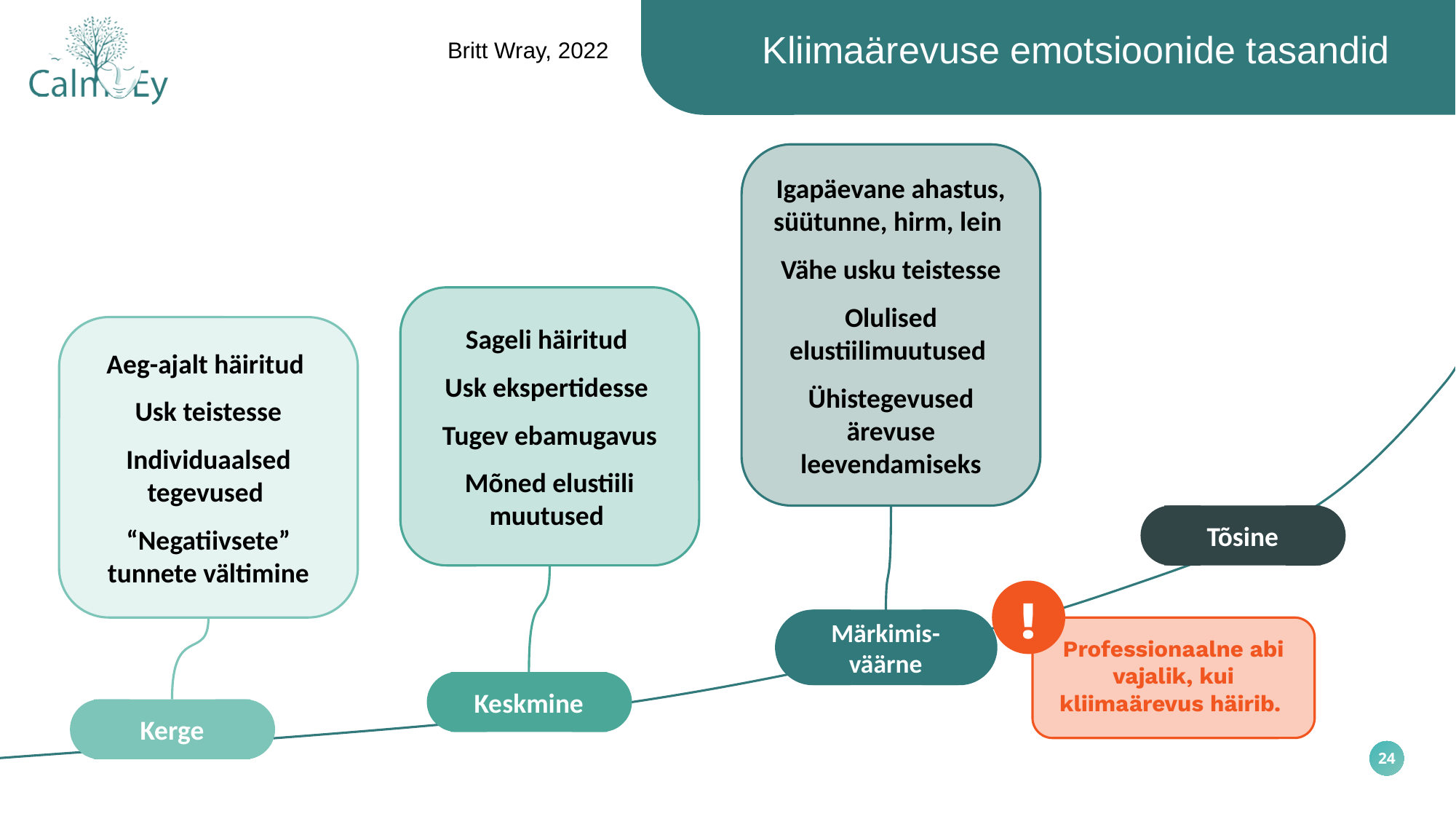

Kliimaärevuse emotsioonide tasandid
Britt Wray, 2022
Igapäevane ahastus, süütunne, hirm, lein
Vähe usku teistesse
Olulised elustiilimuutused
Ühistegevused ärevuse leevendamiseks
Sageli häiritud
Usk ekspertidesse
Tugev ebamugavus
Mõned elustiili muutused
Aeg-ajalt häiritud
Usk teistesse
Individuaalsed tegevused
“Negatiivsete” tunnete vältimine

Tõsine
!
Professionaalne abi vajalik, kui kliimaärevus häirib.

Märkimis-
väärne

Keskmine

Kerge